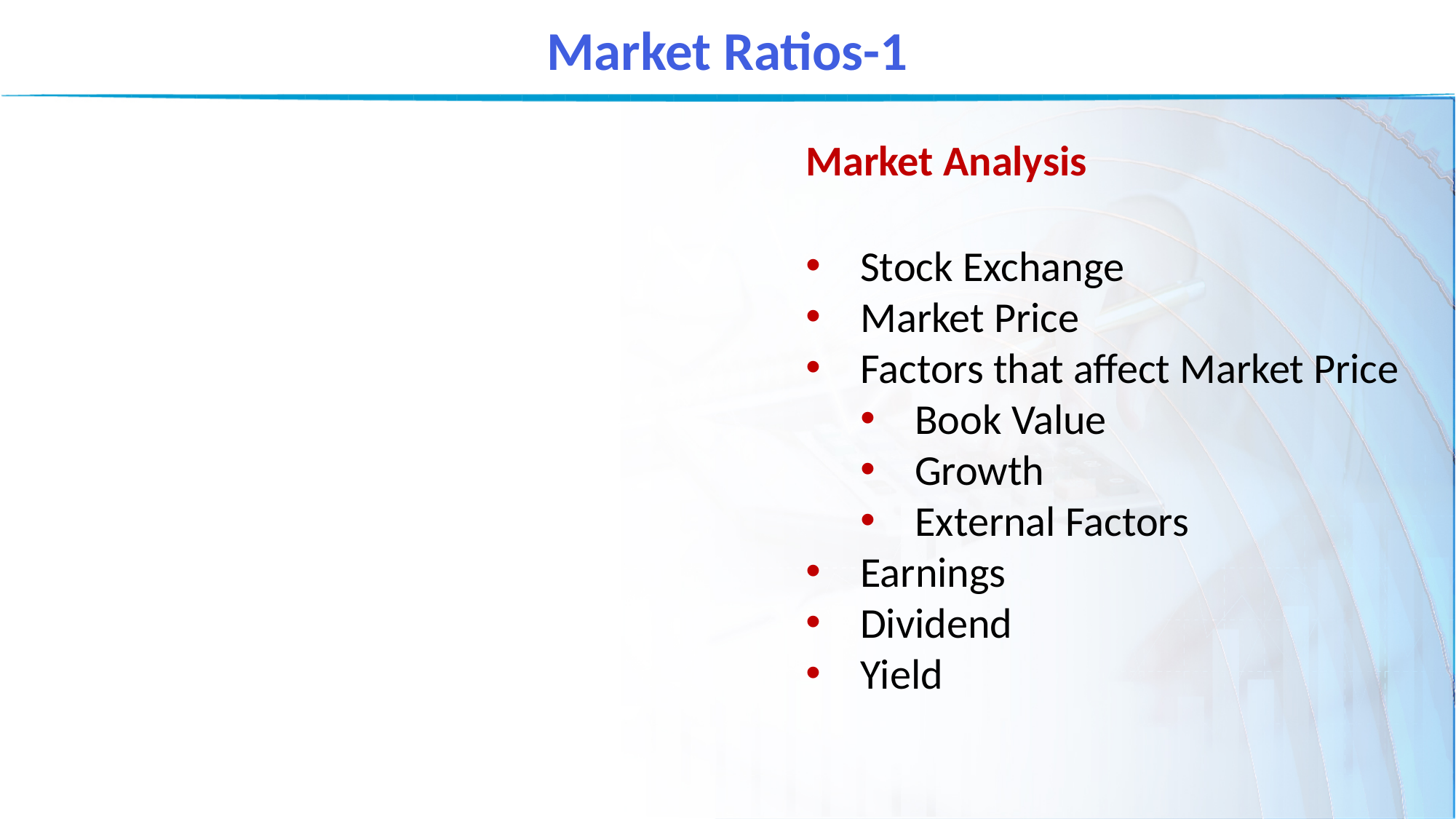

Market Ratios-1
Market Analysis

Stock Exchange
Market Price
Factors that affect Market Price
Book Value
Growth
External Factors
Earnings
Dividend
Yield